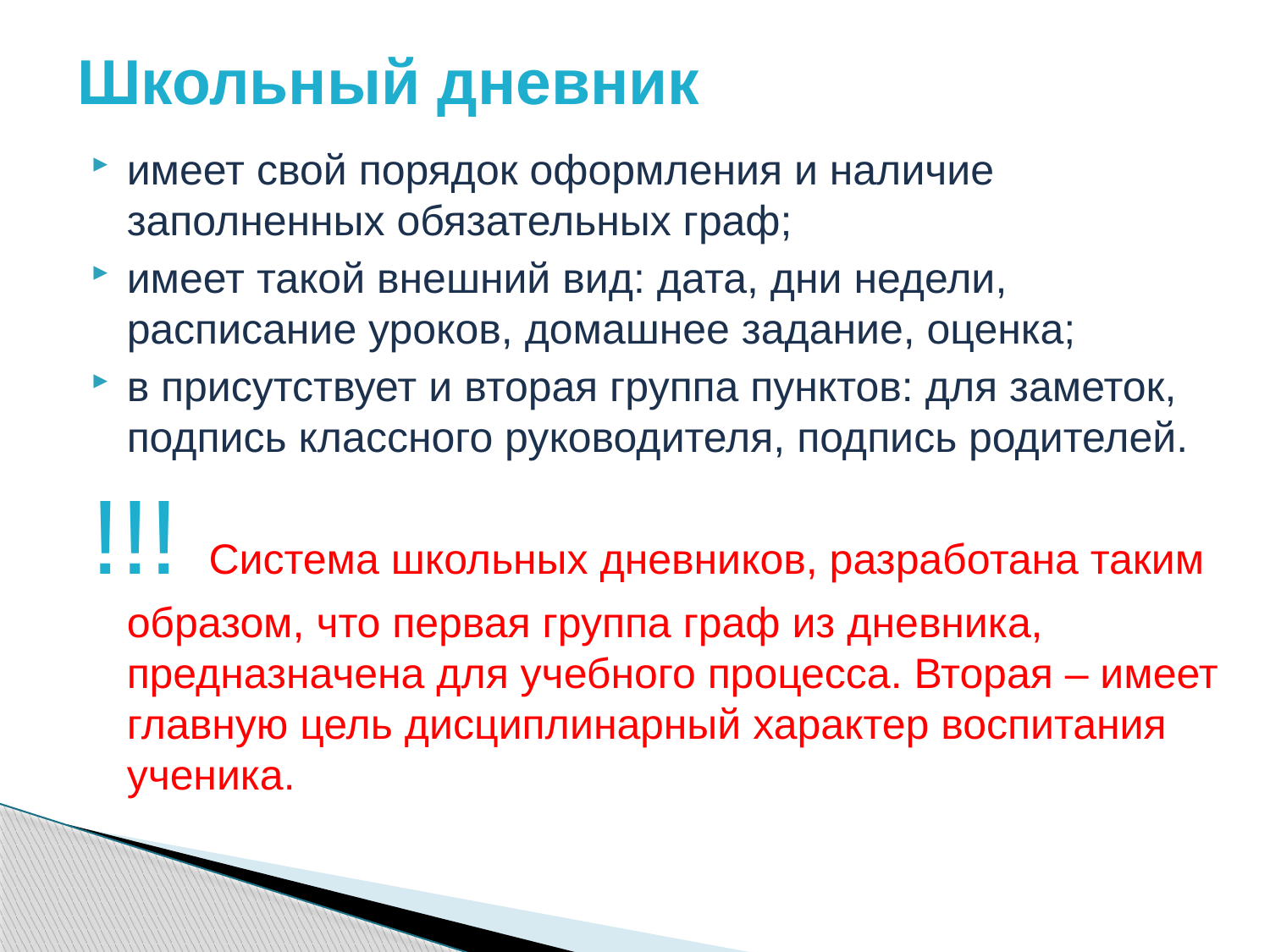

# Школьный дневник
имеет свой порядок оформления и наличие заполненных обязательных граф;
имеет такой внешний вид: дата, дни недели, расписание уроков, домашнее задание, оценка;
в присутствует и вторая группа пунктов: для заметок, подпись классного руководителя, подпись родителей.
!!! Система школьных дневников, разработана таким образом, что первая группа граф из дневника, предназначена для учебного процесса. Вторая – имеет главную цель дисциплинарный характер воспитания ученика.